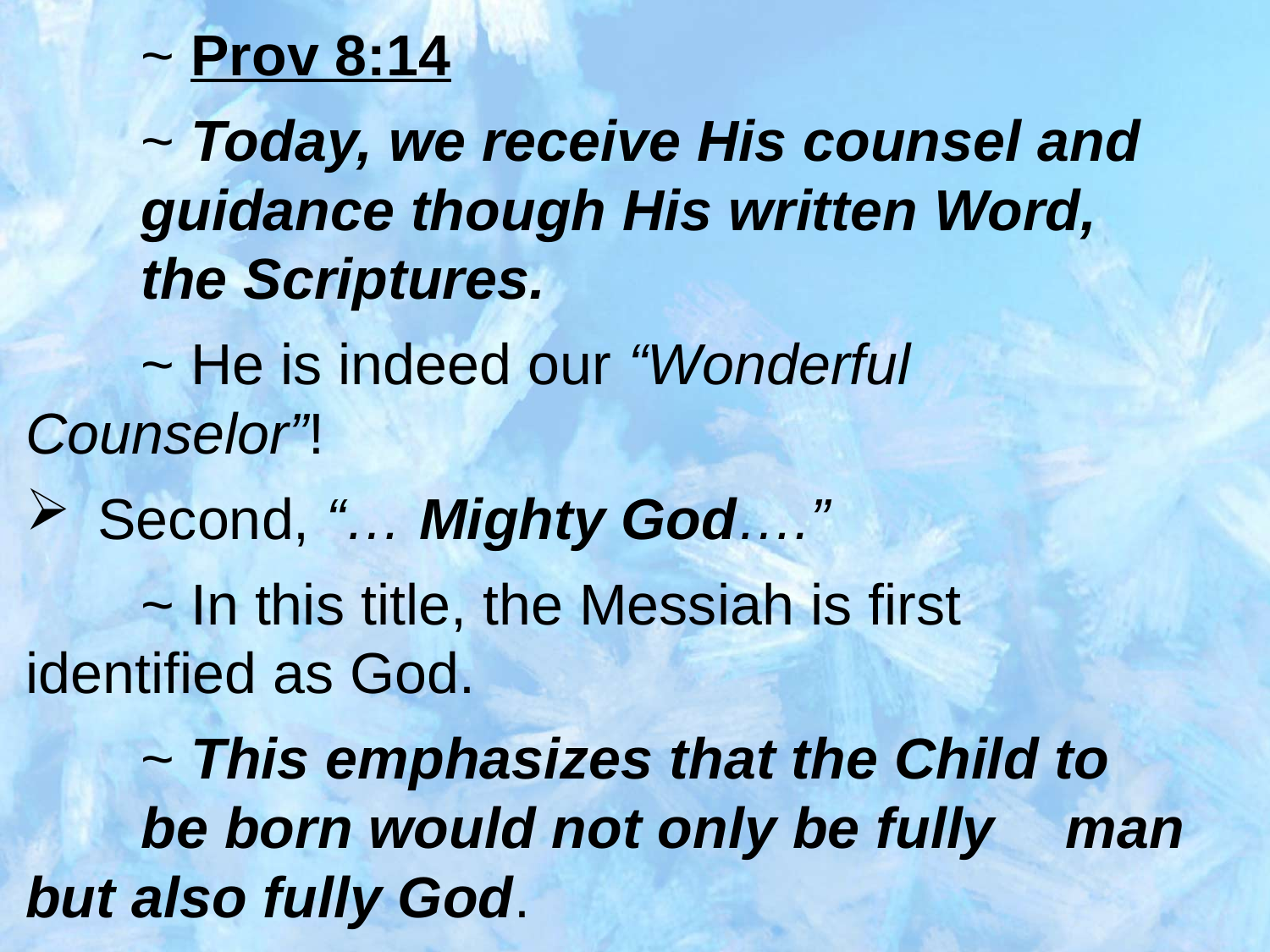

~ Prov 8:14
	~ Today, we receive His counsel and 		guidance though His written Word, 		the Scriptures.
	~ He is indeed our “Wonderful 				Counselor”!
Second, “… Mighty God….”
	~ In this title, the Messiah is first 				identified as God.
	~ This emphasizes that the Child to 		be born would not only be fully 			man but also fully God.